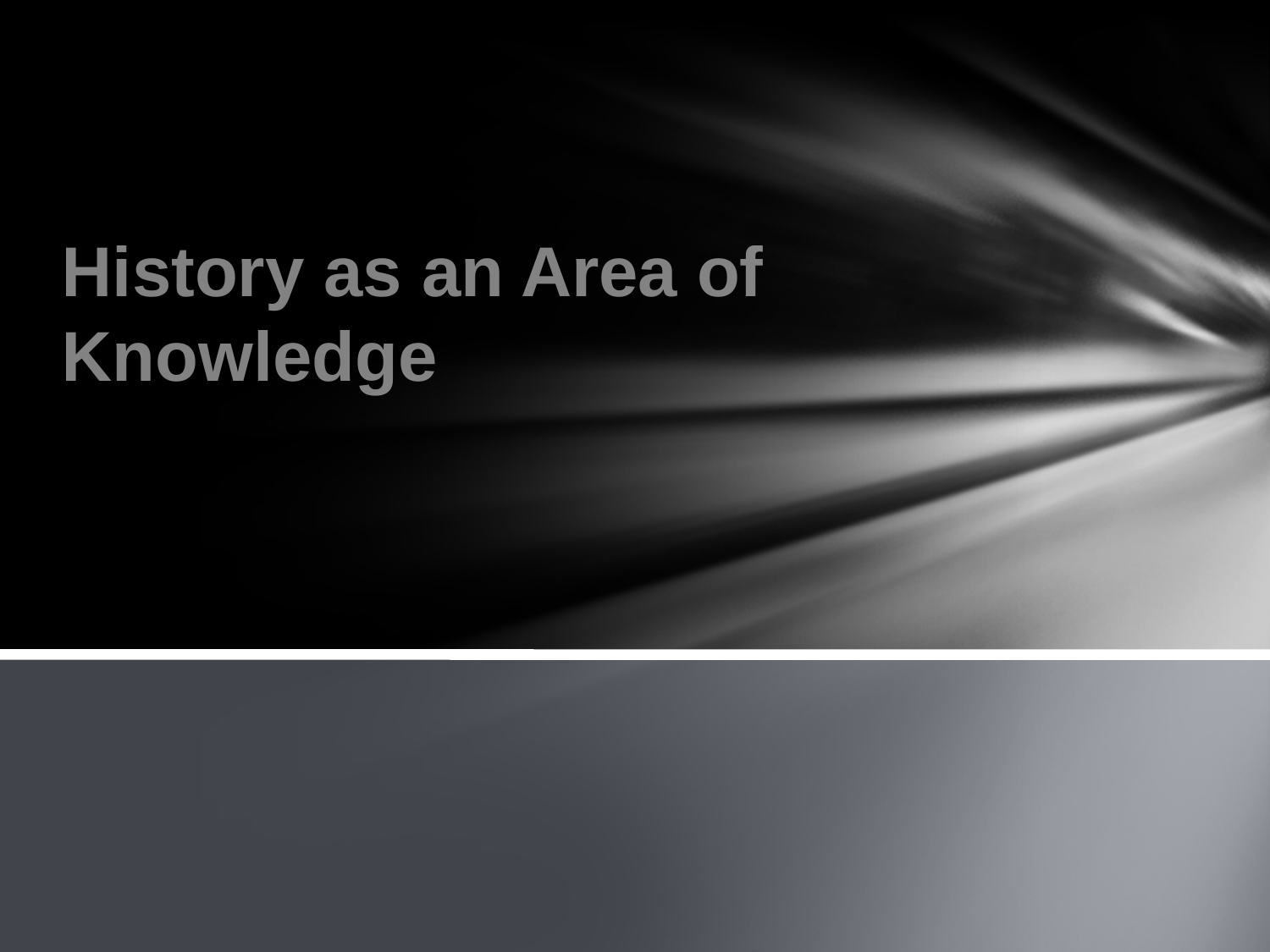

# History as an Area of Knowledge